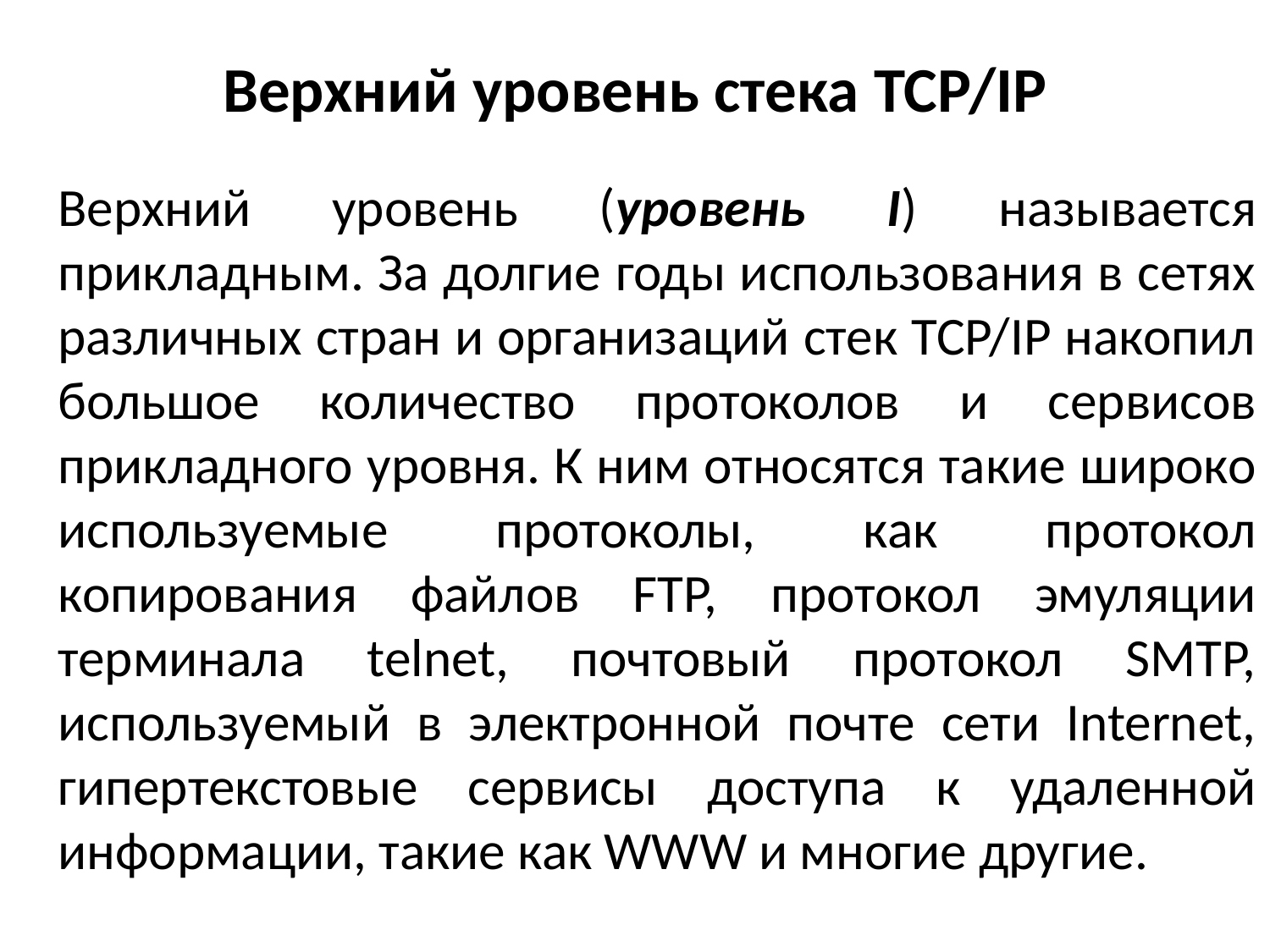

# Верхний уровень стека TCP/IP
	Верхний уровень (уровень I) называется прикладным. За долгие годы использования в сетях различных стран и организаций стек TCP/IP накопил большое количество протоколов и сервисов прикладного уровня. К ним относятся такие широко используемые протоколы, как протокол копирования файлов FTP, протокол эмуляции терминала telnet, почтовый протокол SMTP, используемый в электронной почте сети Internet, гипертекстовые сервисы доступа к удаленной информации, такие как WWW и многие другие.